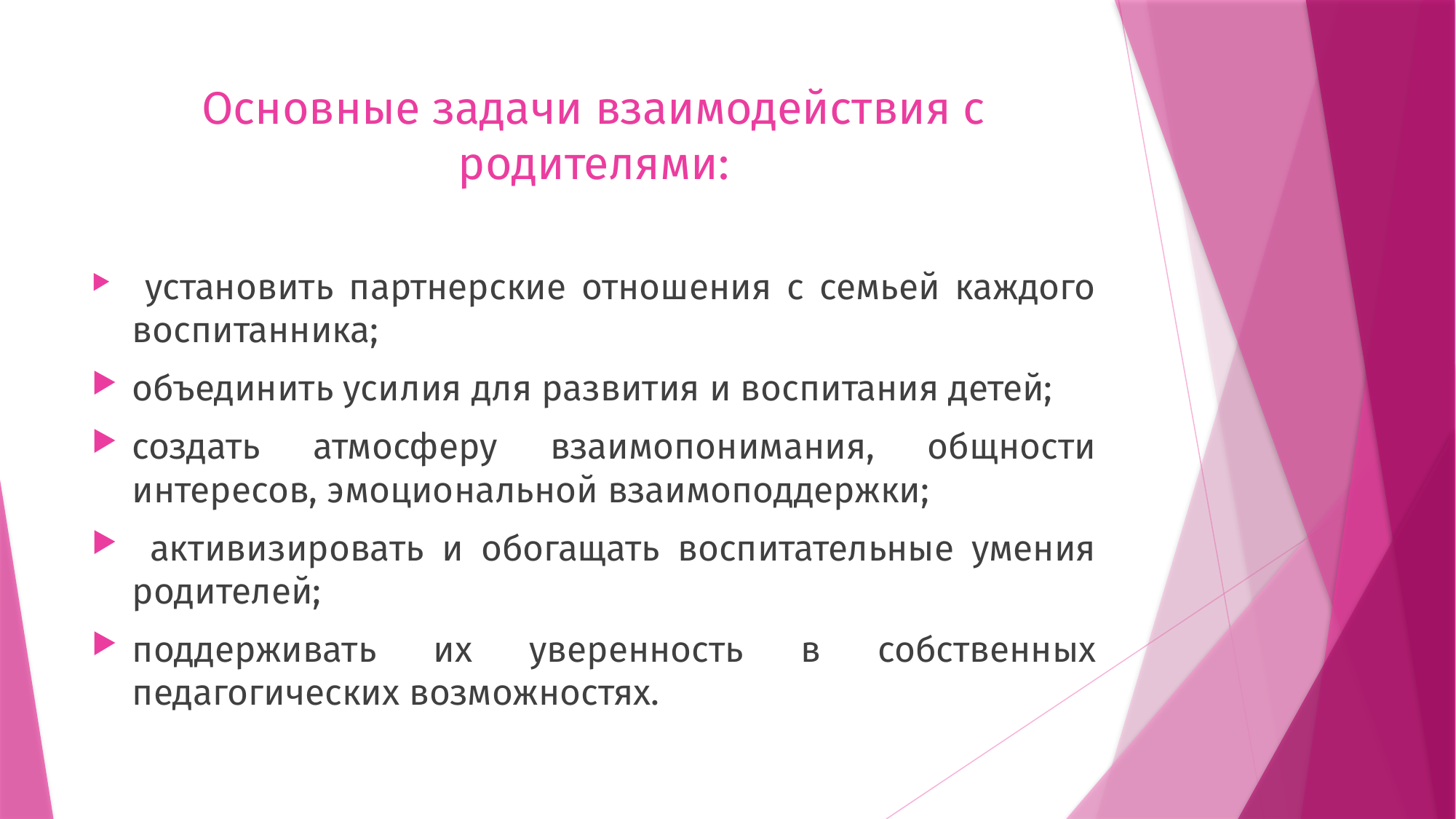

# Основные задачи взаимодействия с родителями:
 установить партнерские отношения с семьей каждого воспитанника;
объединить усилия для развития и воспитания детей;
создать атмосферу взаимопонимания, общности интересов, эмоциональной взаимоподдержки;
 активизировать и обогащать воспитательные умения родителей;
поддерживать их уверенность в собственных педагогических возможностях.